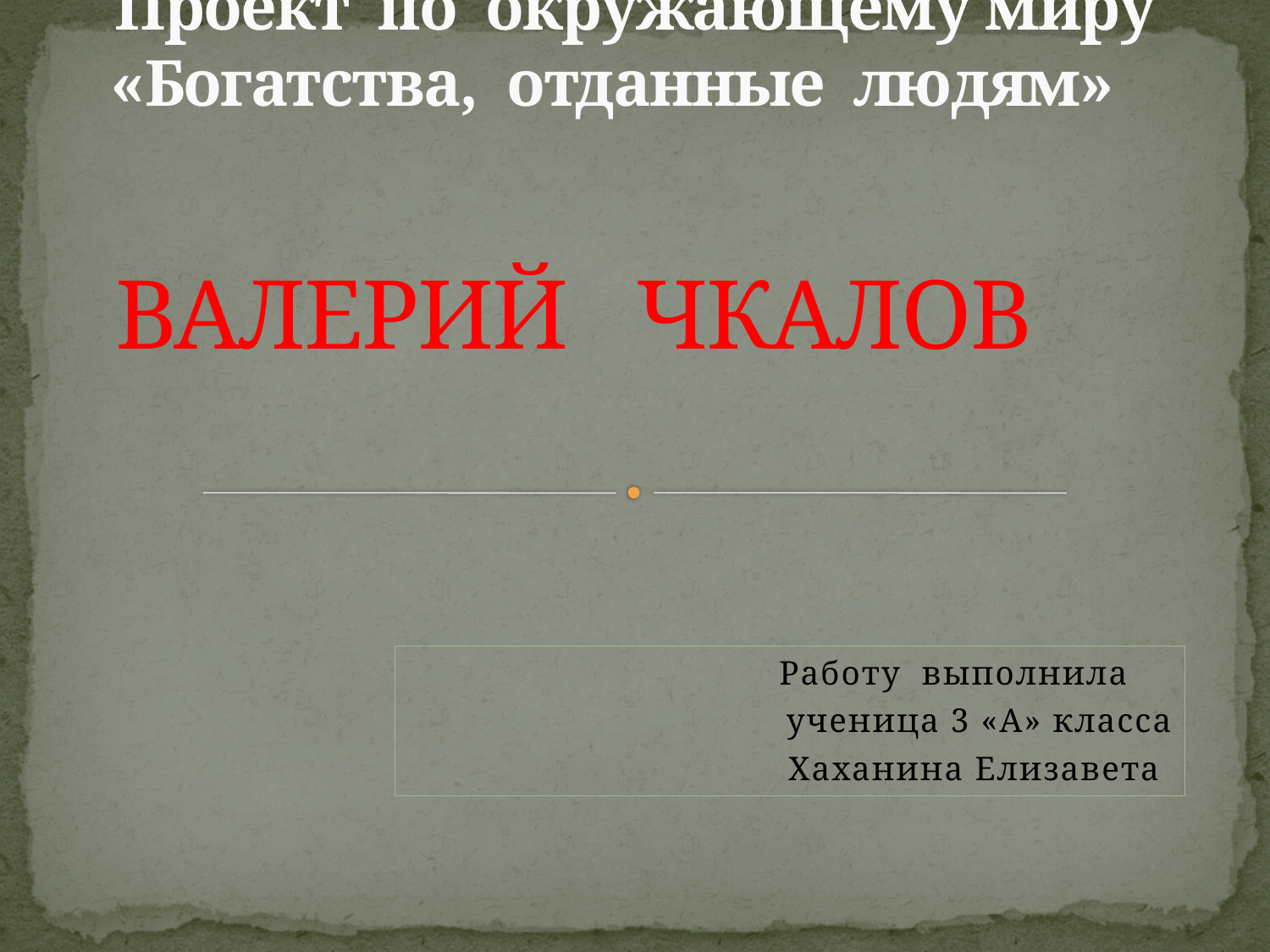

# Проект  по  окружающему миру «Богатства,  отданные  людям» ВАЛЕРИЙ   ЧКАЛОВ
                                 Работу  выполнила
                                     ученица 3 «А» класса
                                    Хаханина Елизавета